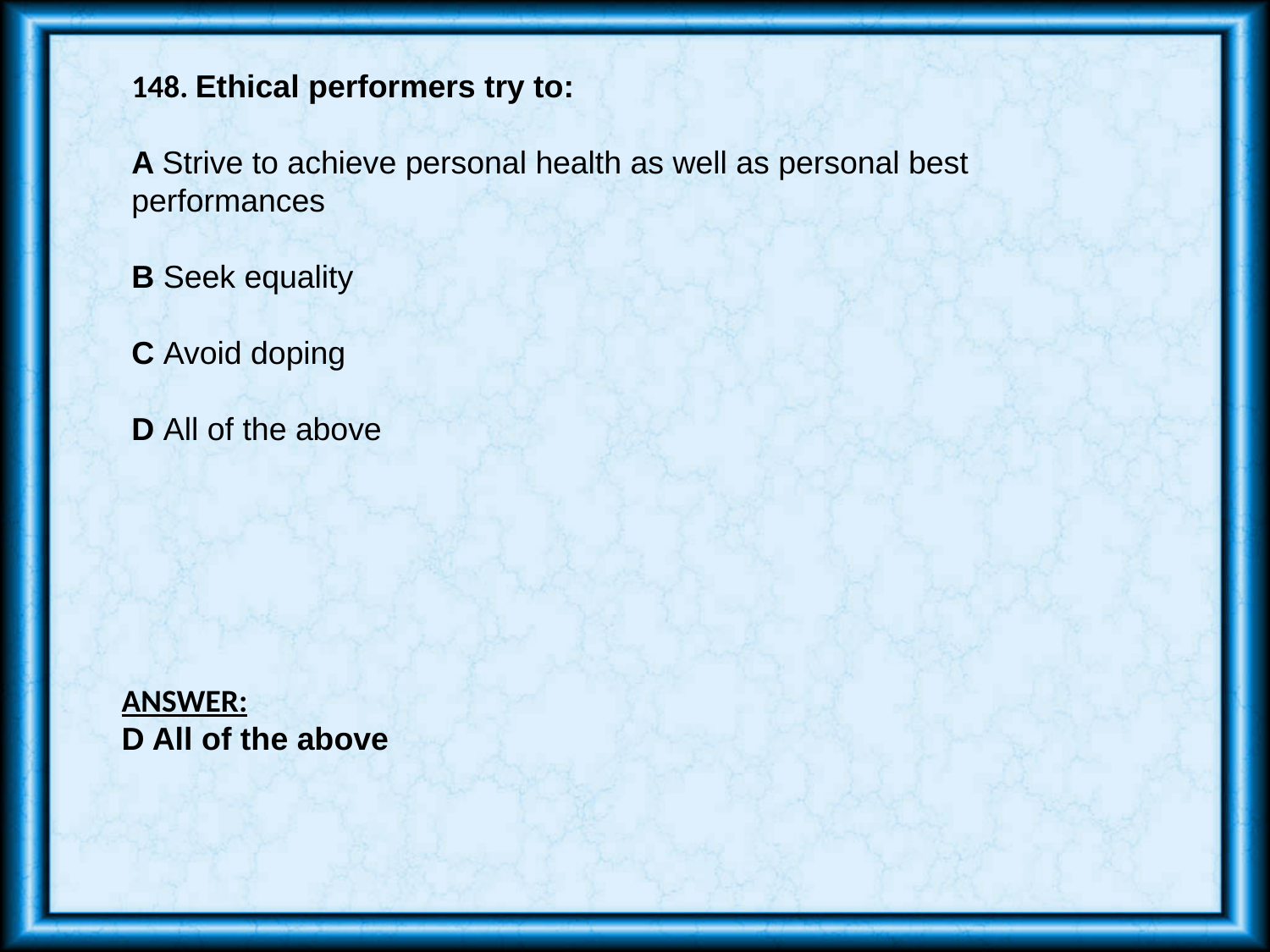

148. Ethical performers try to:

A Strive to achieve personal health as well as personal best performances

B Seek equality

C Avoid doping

D All of the above

ANSWER:
D All of the above